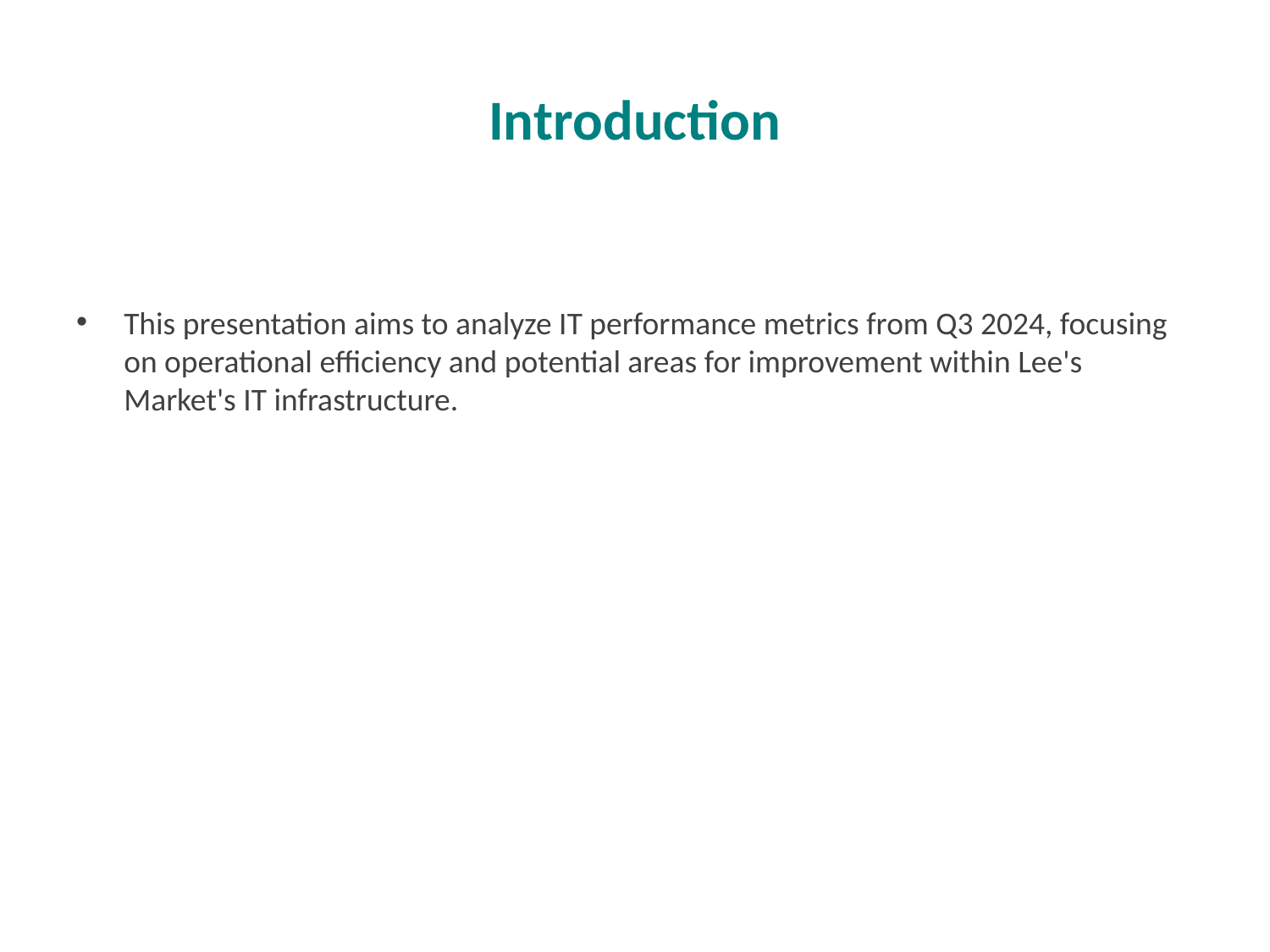

# Introduction

This presentation aims to analyze IT performance metrics from Q3 2024, focusing on operational efficiency and potential areas for improvement within Lee's Market's IT infrastructure.